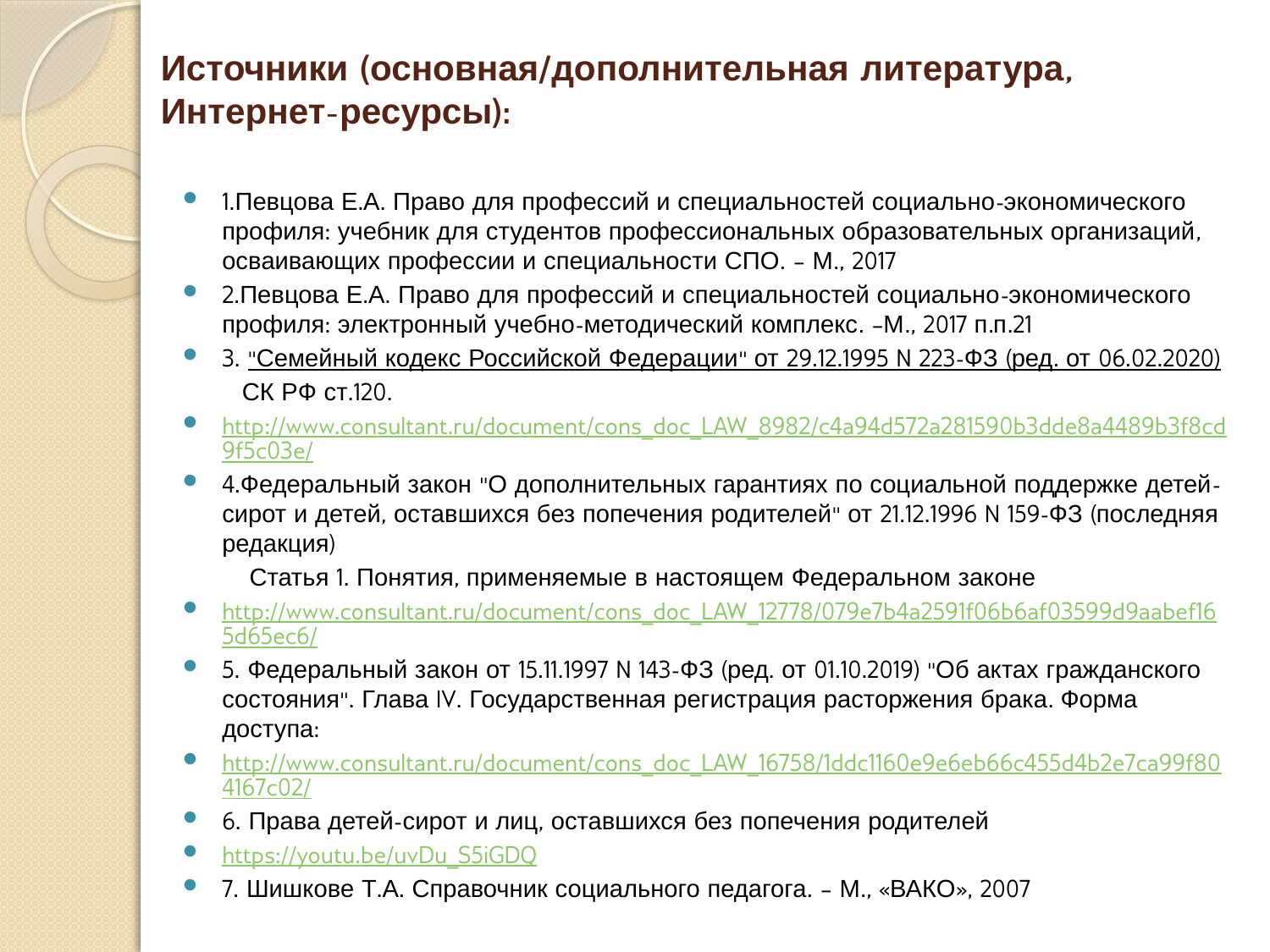

# Источники (основная/дополнительная литература, Интернет-ресурсы):
1.Певцова Е.А. Право для профессий и специальностей социально-экономического профиля: учебник для студентов профессиональных образовательных организаций, осваивающих профессии и специальности СПО. – М., 2017
2.Певцова Е.А. Право для профессий и специальностей социально-экономического профиля: электронный учебно-методический комплекс. –М., 2017 п.п.21
3. "Семейный кодекс Российской Федерации" от 29.12.1995 N 223-ФЗ (ред. от 06.02.2020)
        СК РФ ст.120.
http://www.consultant.ru/document/cons_doc_LAW_8982/c4a94d572a281590b3dde8a4489b3f8cd9f5c03e/
4.Федеральный закон "О дополнительных гарантиях по социальной поддержке детей-сирот и детей, оставшихся без попечения родителей" от 21.12.1996 N 159-ФЗ (последняя редакция)
         Статья 1. Понятия, применяемые в настоящем Федеральном законе
http://www.consultant.ru/document/cons_doc_LAW_12778/079e7b4a2591f06b6af03599d9aabef165d65ec6/
5. Федеральный закон от 15.11.1997 N 143-ФЗ (ред. от 01.10.2019) "Об актах гражданского состояния". Глава IV. Государственная регистрация расторжения брака. Форма доступа:
http://www.consultant.ru/document/cons_doc_LAW_16758/1ddc1160e9e6eb66c455d4b2e7ca99f804167c02/
6. Права детей-сирот и лиц, оставшихся без попечения родителей
https://youtu.be/uvDu_S5iGDQ
7. Шишкове Т.А. Справочник социального педагога. – М., «ВАКО», 2007